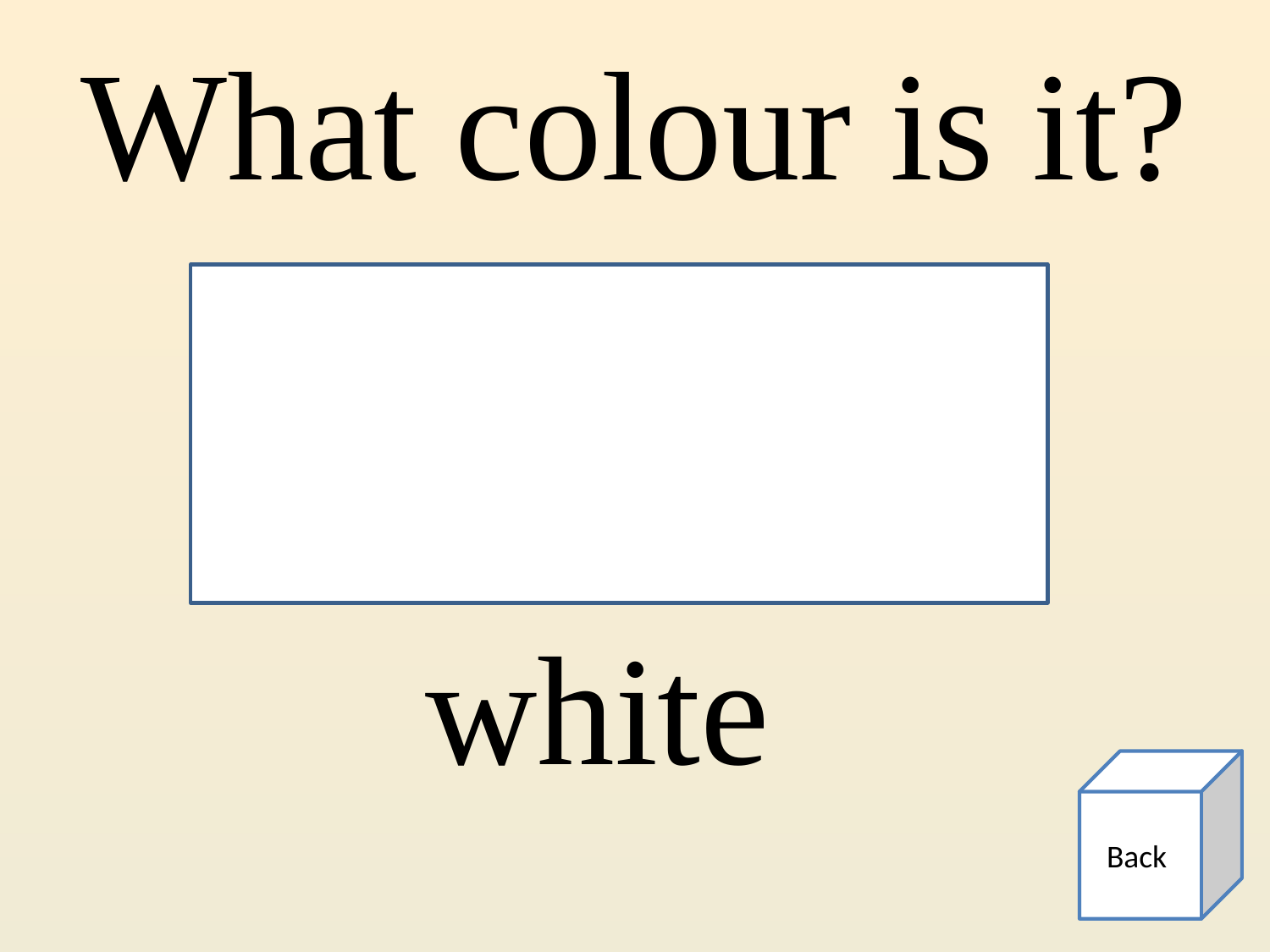

# What colour is it?

white
Back